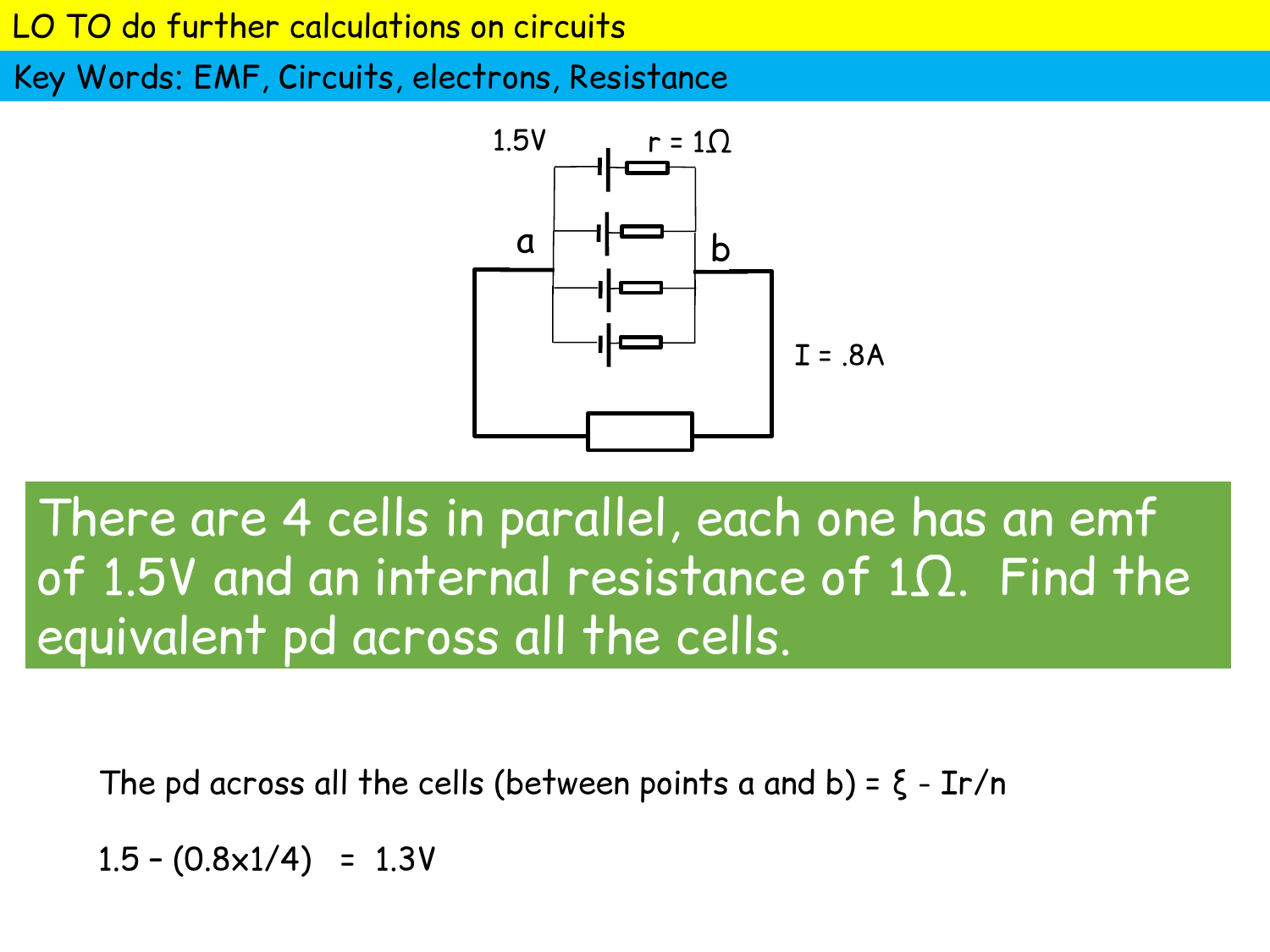

1.5V
r = 1Ω

a

b

I = .8A

There are 4 cells in parallel, each one has an emf of 1.5V and an internal resistance of 1Ω.  Find the equivalent pd across all the cells.
The pd across all the cells (between points a and b) = ξ - Ir/n

1.5 – (0.8x1/4)   =  1.3V